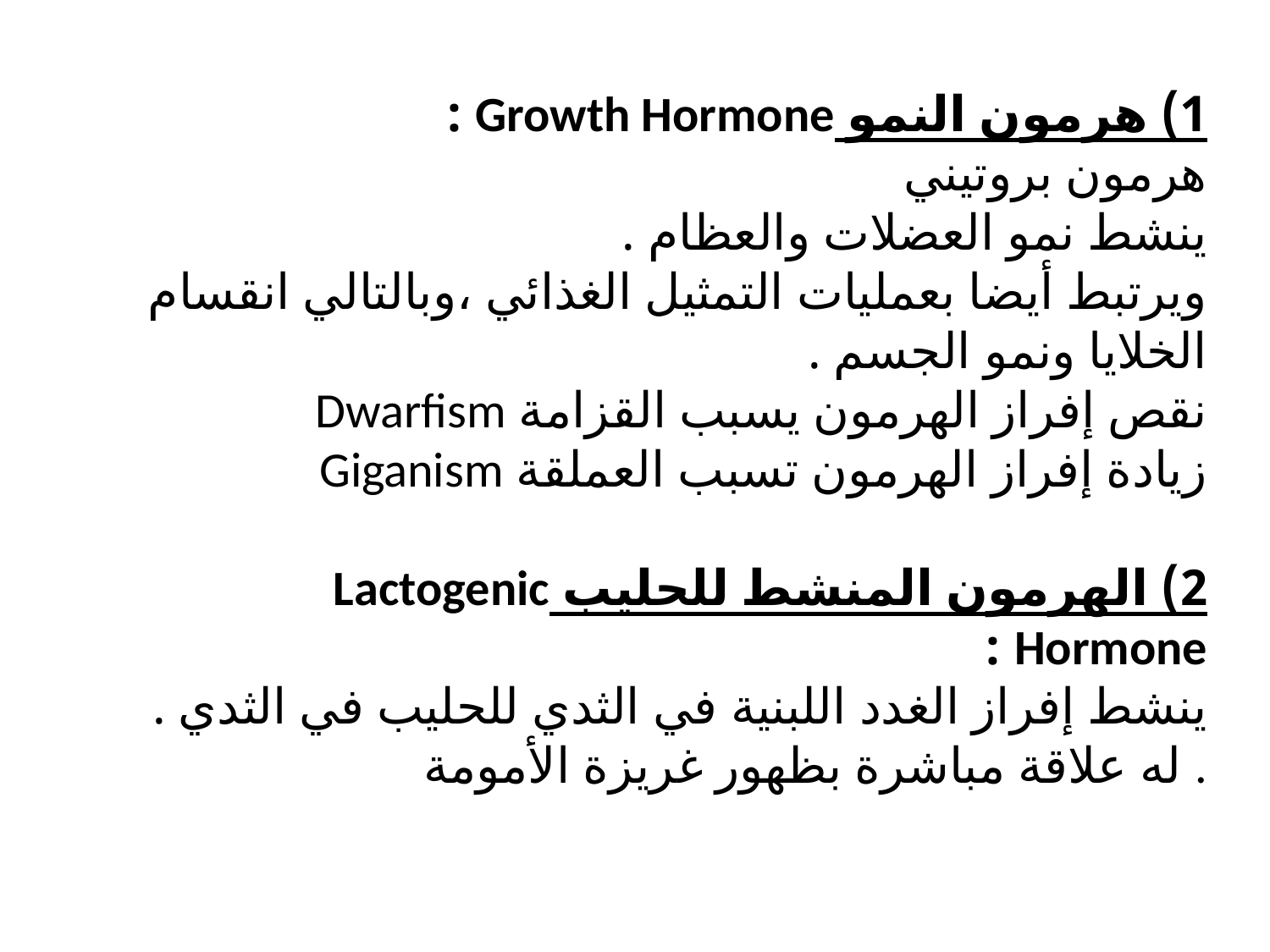

1) هرمون النمو Growth Hormone :
هرمون بروتيني
ينشط نمو العضلات والعظام .
ويرتبط أيضا بعمليات التمثيل الغذائي ،وبالتالي انقسام الخلايا ونمو الجسم .
نقص إفراز الهرمون يسبب القزامة Dwarfism
زيادة إفراز الهرمون تسبب العملقة Giganism

2) الهرمون المنشط للحليب Lactogenic Hormone :
ينشط إفراز الغدد اللبنية في الثدي للحليب في الثدي .
له علاقة مباشرة بظهور غريزة الأمومة .